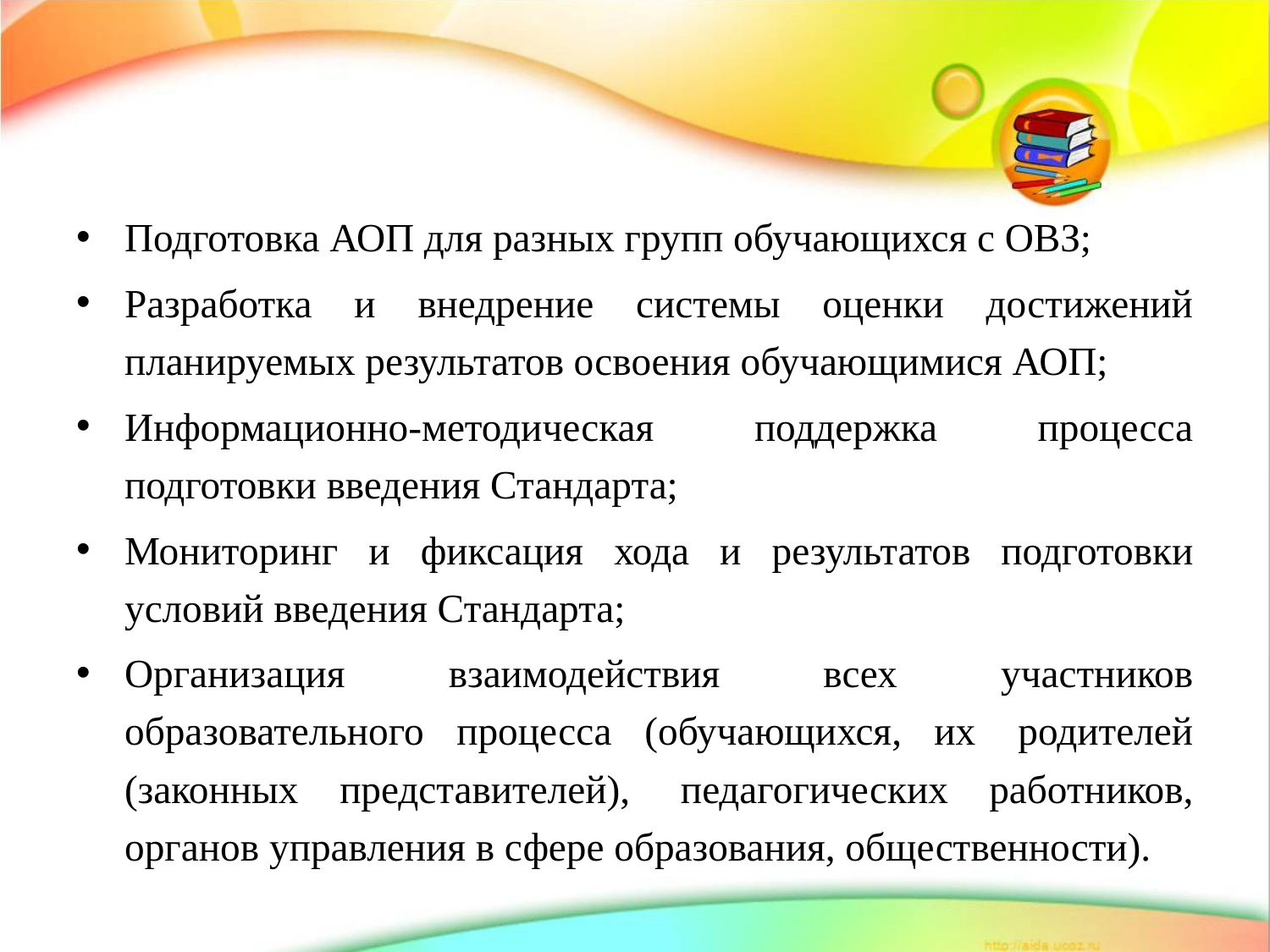

Подготовка АОП для разных групп обучающихся с ОВЗ;
Разработка и внедрение системы оценки достижений планируемых результатов освоения обучающимися АОП;
Информационно-методическая поддержка процесса подготовки введения Стандарта;
Мониторинг и фиксация хода и результатов подготовки условий введения Стандарта;
Организация взаимодействия всех участников образовательного процесса (обучающихся, их  родителей (законных представителей),  педагогических работников, органов управления в сфере образования, общественности).